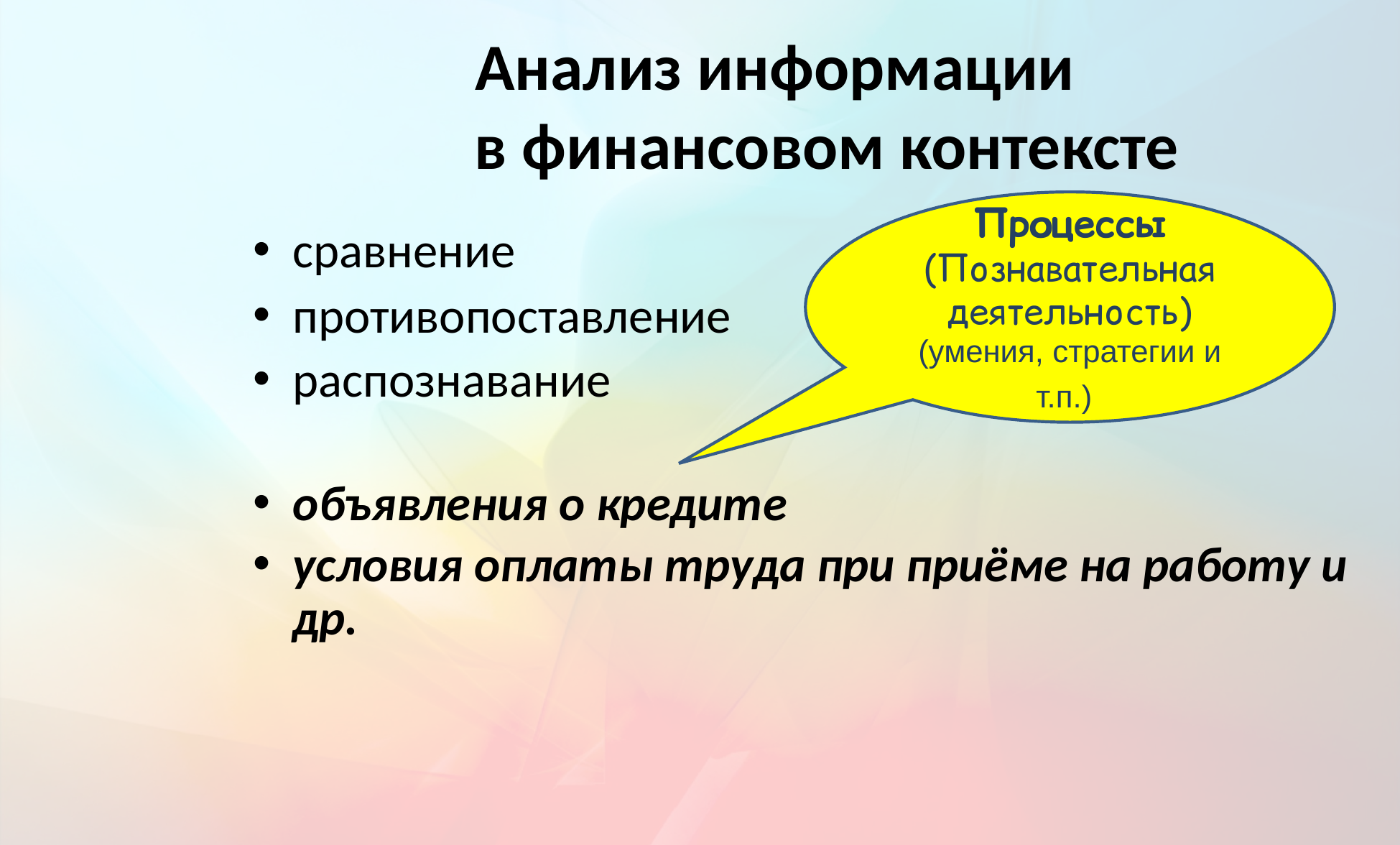

Анализ информации
   в финансовом контексте
Процессы
(Познавательная деятельность)
(умения, стратегии и т.п.)
сравнение
противопоставление
распознавание

объявления о кредите
условия оплаты труда при приёме на работу и др.